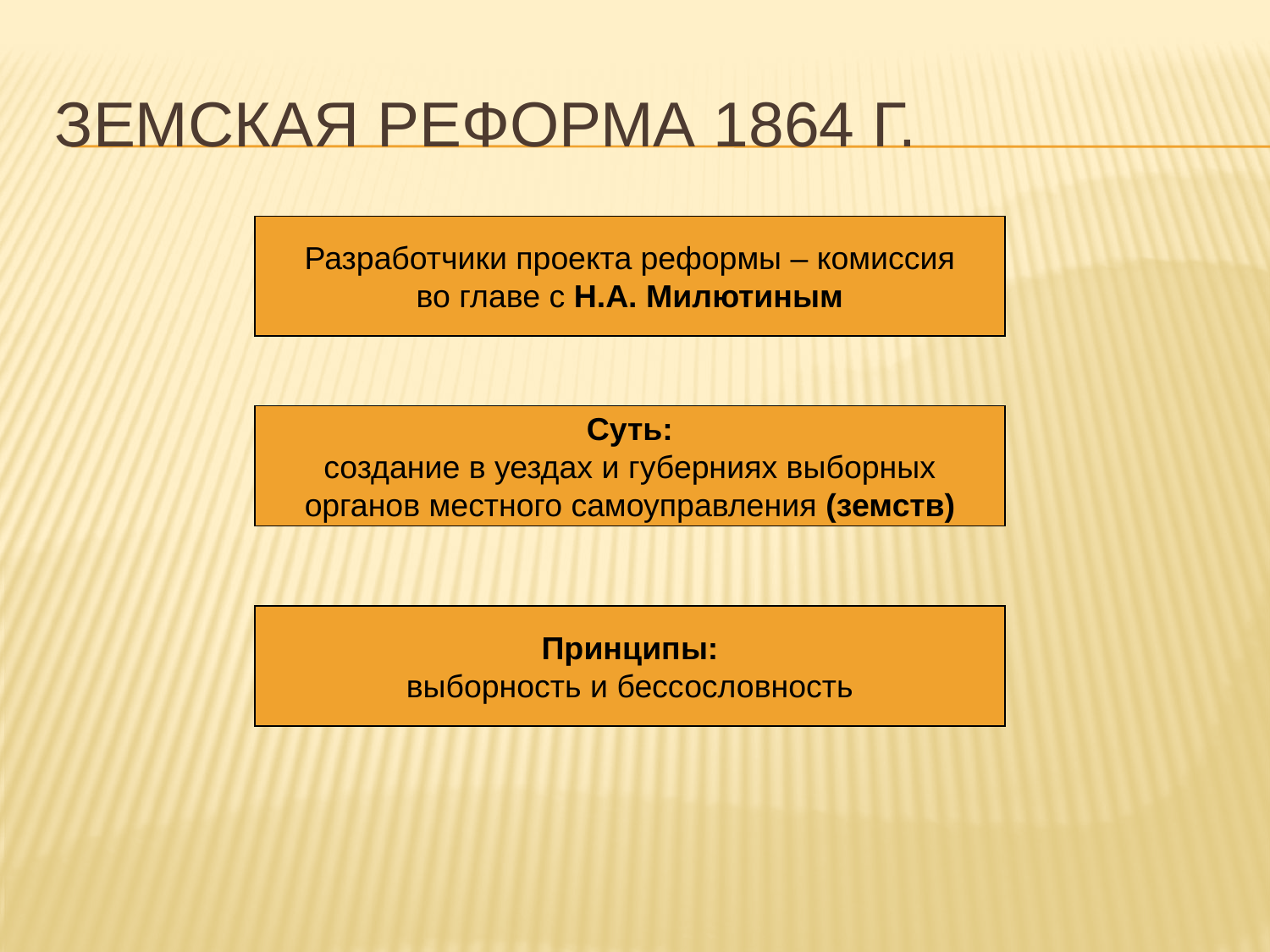

# Земская реформа 1864 г.
Разработчики проекта реформы – комиссия
во главе с Н.А. Милютиным
Суть:
создание в уездах и губерниях выборных
органов местного самоуправления (земств)
Принципы:
выборность и бессословность